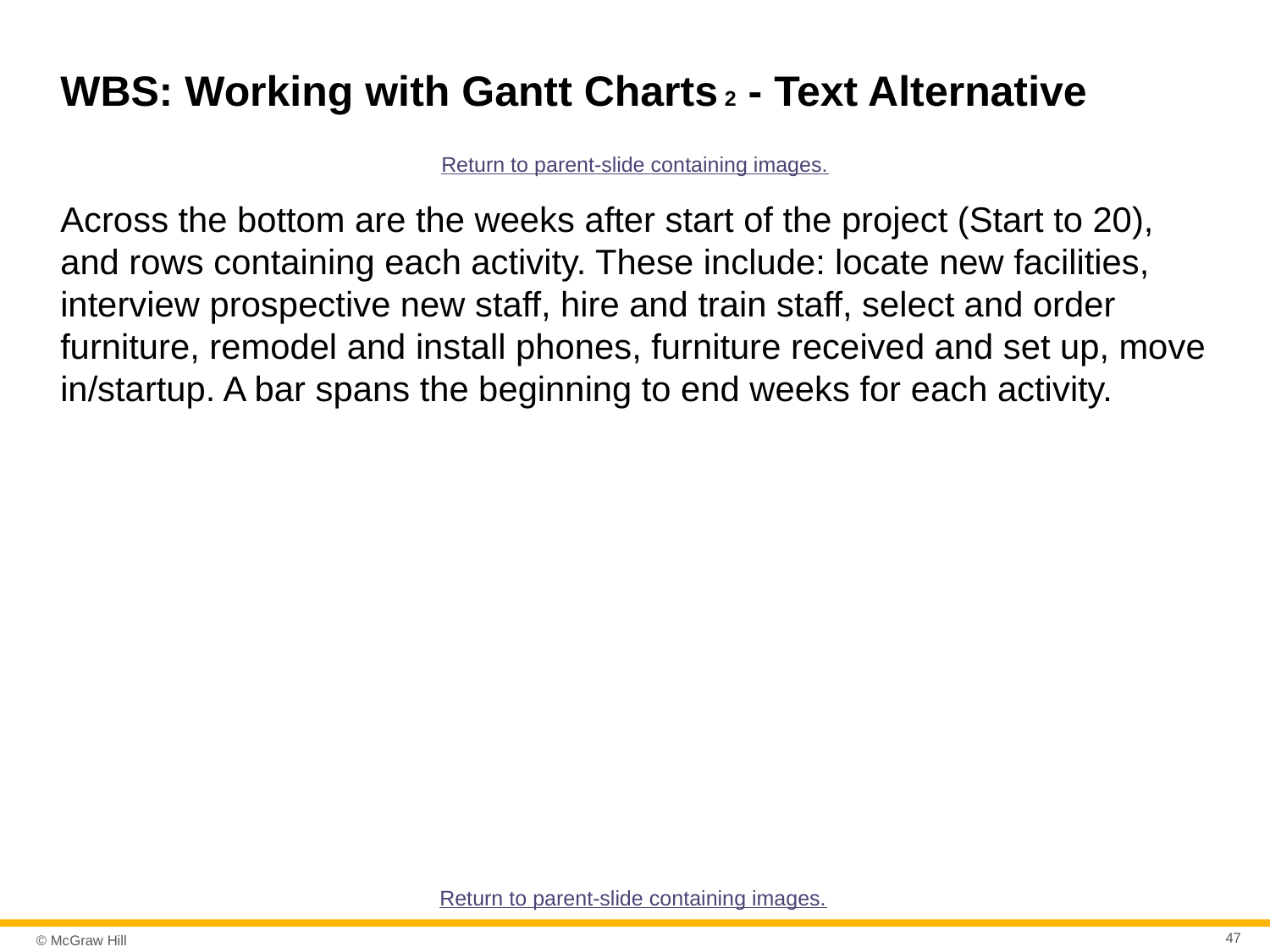

# WBS: Working with Gantt Charts 2 - Text Alternative
Return to parent-slide containing images.
Across the bottom are the weeks after start of the project (Start to 20), and rows containing each activity. These include: locate new facilities, interview prospective new staff, hire and train staff, select and order furniture, remodel and install phones, furniture received and set up, move in/startup. A bar spans the beginning to end weeks for each activity.
Return to parent-slide containing images.